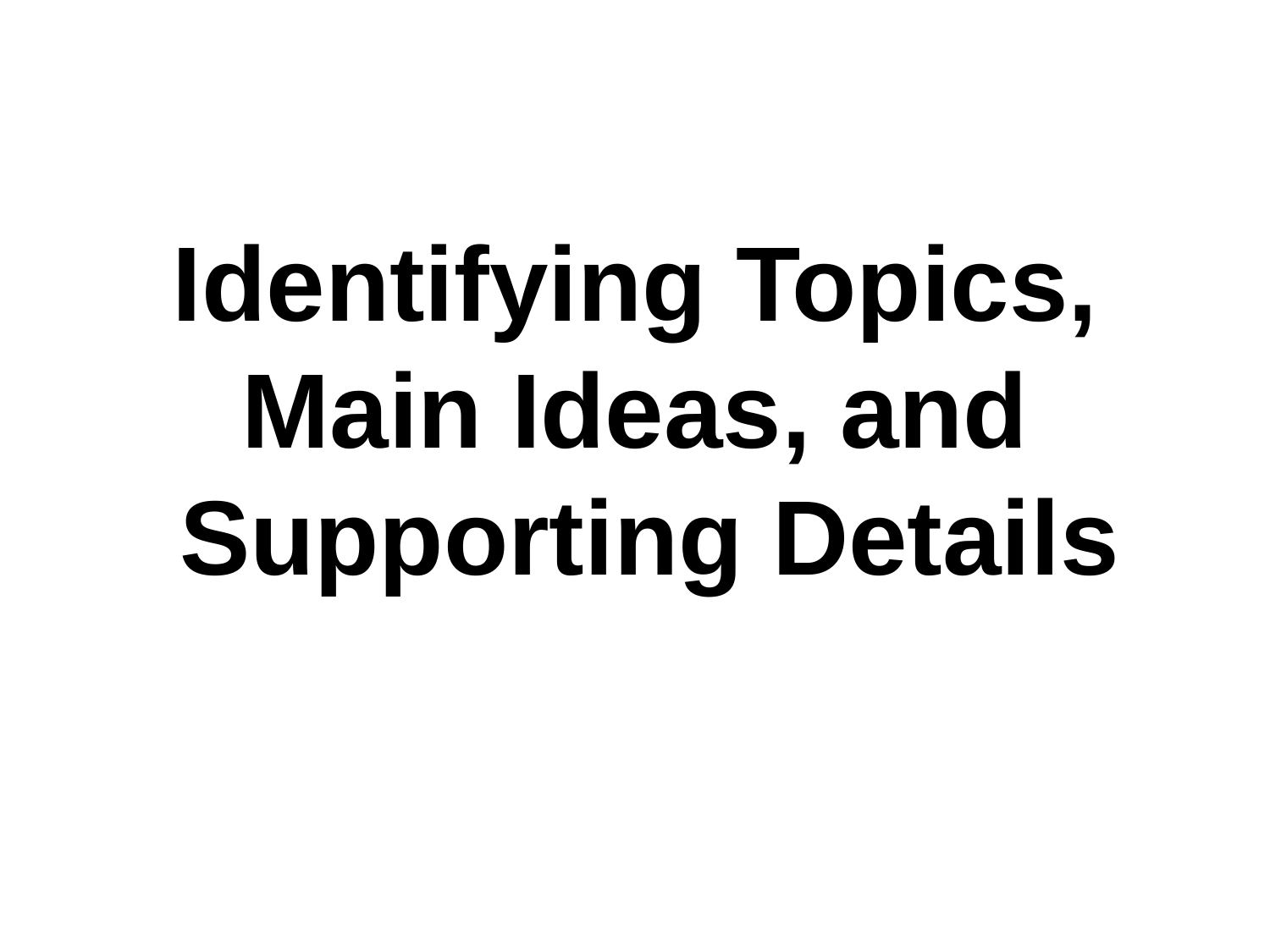

# Identifying Topics,  Main Ideas, and  Supporting Details